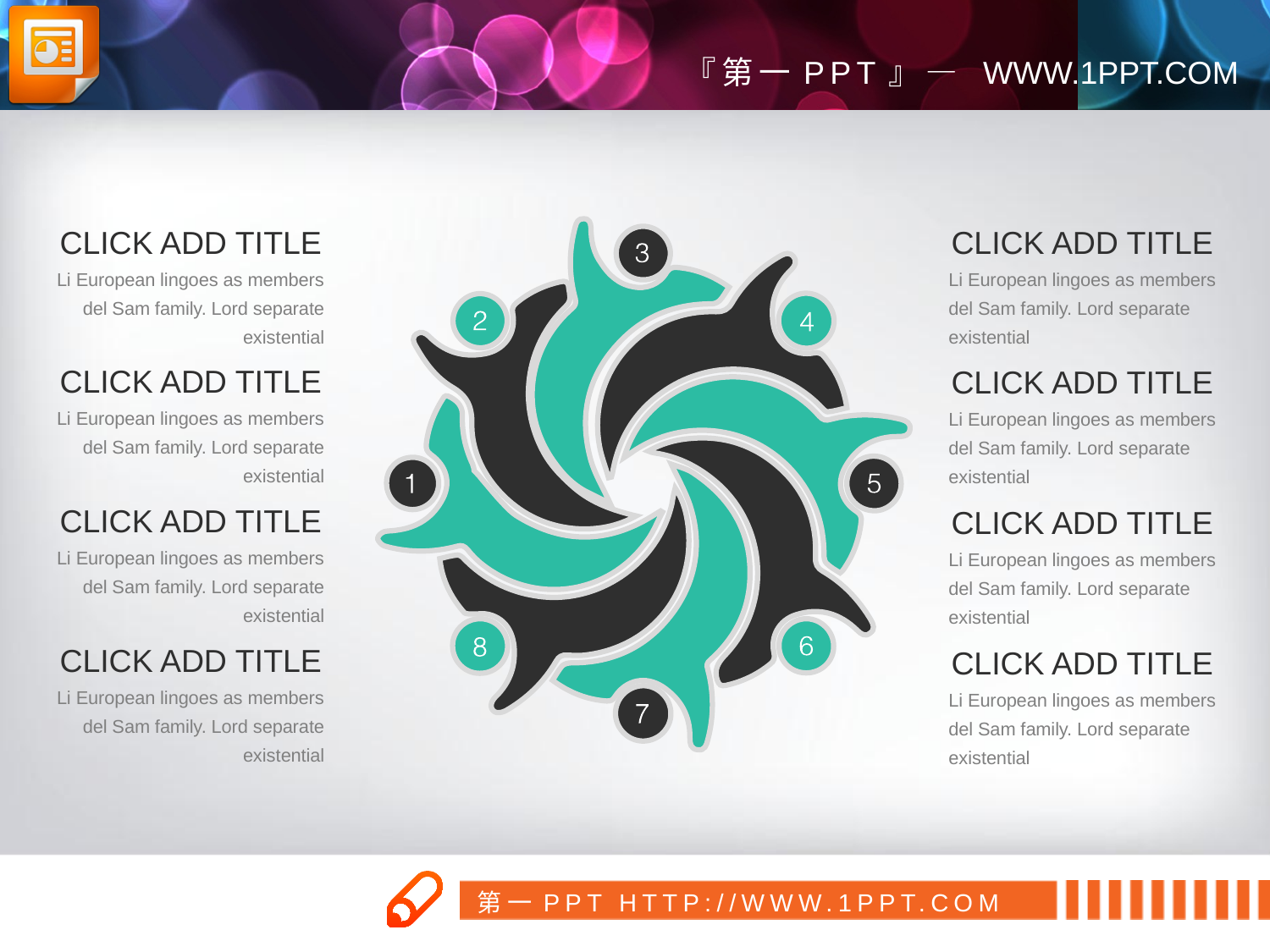

CLICK ADD TITLE
Li European lingoes as members del Sam family. Lord separate existential
CLICK ADD TITLE
Li European lingoes as members del Sam family. Lord separate existential

CLICK ADD TITLE
Li European lingoes as members del Sam family. Lord separate existential
CLICK ADD TITLE
Li European lingoes as members del Sam family. Lord separate existential

CLICK ADD TITLE
Li European lingoes as members del Sam family. Lord separate existential
CLICK ADD TITLE
Li European lingoes as members del Sam family. Lord separate existential

CLICK ADD TITLE
Li European lingoes as members del Sam family. Lord separate existential

CLICK ADD TITLE
Li European lingoes as members del Sam family. Lord separate existential